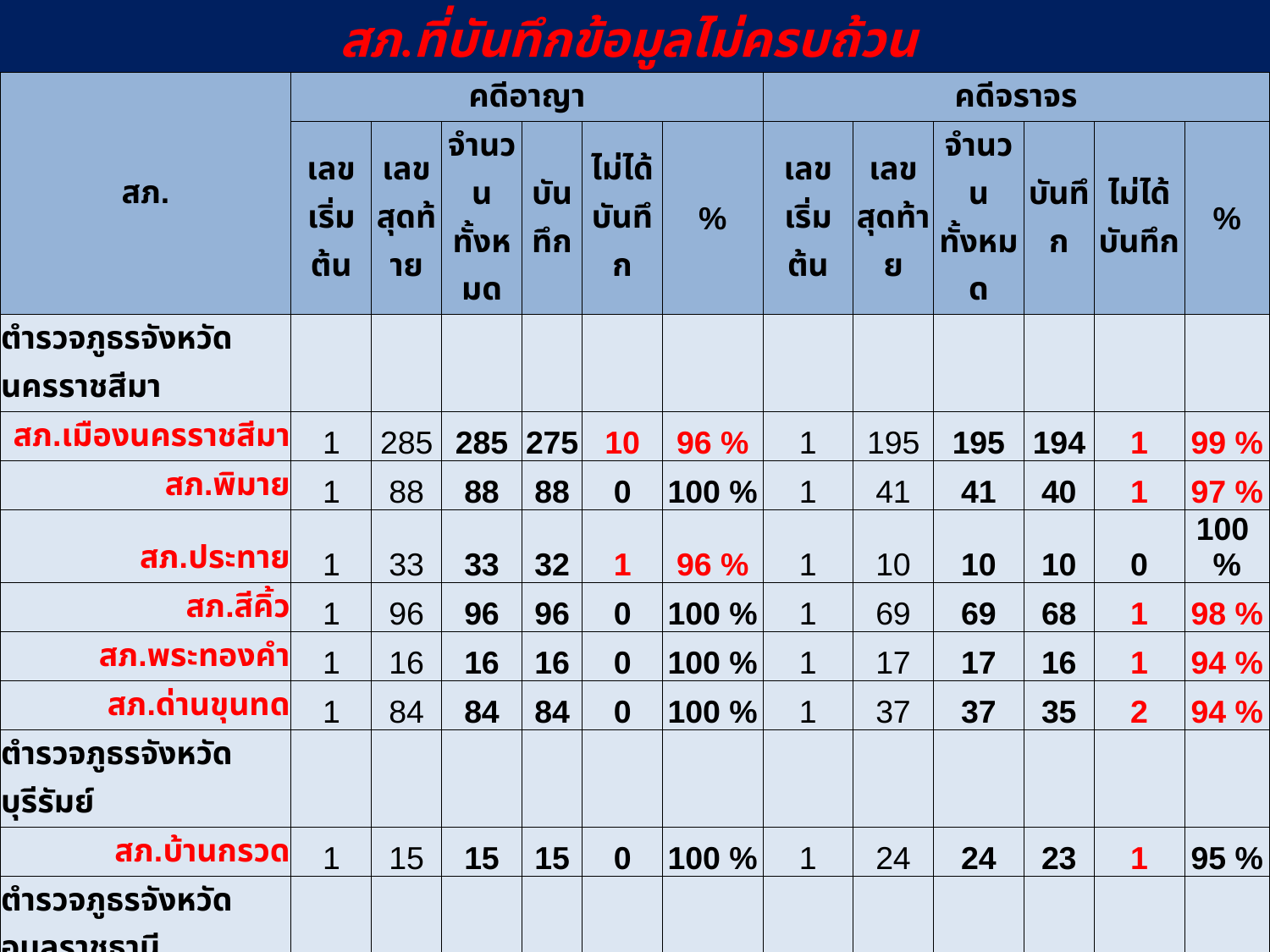

# สภ.ที่บันทึกข้อมูลไม่ครบถ้วน
| สภ. | คดีอาญา |  |  |  |  |  | คดีจราจร |  |  |  |  |  |
| --- | --- | --- | --- | --- | --- | --- | --- | --- | --- | --- | --- | --- |
|  | เลขเริ่มต้น | เลขสุดท้าย | จำนวนทั้งหมด | บันทึก | ไม่ได้บันทึก | % | เลขเริ่มต้น | เลขสุดท้าย | จำนวนทั้งหมด | บันทึก | ไม่ได้บันทึก | % |
| ตำรวจภูธรจังหวัดนครราชสีมา |  |  |  |  |  |  |  |  |  |  |  |  |
| สภ.เมืองนครราชสีมา | 1 | 285 | 285 | 275 | 10 | 96 % | 1 | 195 | 195 | 194 | 1 | 99 % |
| สภ.พิมาย | 1 | 88 | 88 | 88 | 0 | 100 % | 1 | 41 | 41 | 40 | 1 | 97 % |
| สภ.ประทาย | 1 | 33 | 33 | 32 | 1 | 96 % | 1 | 10 | 10 | 10 | 0 | 100 % |
| สภ.สีคิ้ว | 1 | 96 | 96 | 96 | 0 | 100 % | 1 | 69 | 69 | 68 | 1 | 98 % |
| สภ.พระทองคำ | 1 | 16 | 16 | 16 | 0 | 100 % | 1 | 17 | 17 | 16 | 1 | 94 % |
| สภ.ด่านขุนทด | 1 | 84 | 84 | 84 | 0 | 100 % | 1 | 37 | 37 | 35 | 2 | 94 % |
| ตำรวจภูธรจังหวัดบุรีรัมย์ |  |  |  |  |  |  |  |  |  |  |  |  |
| สภ.บ้านกรวด | 1 | 15 | 15 | 15 | 0 | 100 % | 1 | 24 | 24 | 23 | 1 | 95 % |
| ตำรวจภูธรจังหวัดอุบลราชธานี |  |  |  |  |  |  |  |  |  |  |  |  |
| สภ.วารินชำราบ | 1 | 359 | 359 | 359 | 0 | 100 % | 1 | 53 | 53 | 52 | 1 | 98 % |
| สภ.พิบูลมังสาหาร | 1 | 90 | 90 | 90 | 0 | 100 % | 1 | 32 | 32 | 30 | 2 | 93 % |
| สภ.กุดข้าวปุ้น | 1 | 38 | 38 | 38 | 0 | 100 % | 1 | 6 | 6 | 5 | 1 | 83 % |
| ตำรวจภูธรจังหวัดยโสธร |  |  |  |  |  |  |  |  |  |  |  |  |
| สภ.เมืองยโสธร | 1 | 143 | 143 | 143 | 0 | 100 % | 1 | 142 | 142 | 139 | 3 | 97 % |
| ตำรวจภูธรจังหวัดอำนาจเจริญ |  |  |  |  |  |  |  |  |  |  |  |  |
| สภ.เมืองอำนาจเจริญ | 1 | 286 | 286 | 286 | 0 | 100 % | 1 | 75 | 75 | 74 | 1 | 98 % |